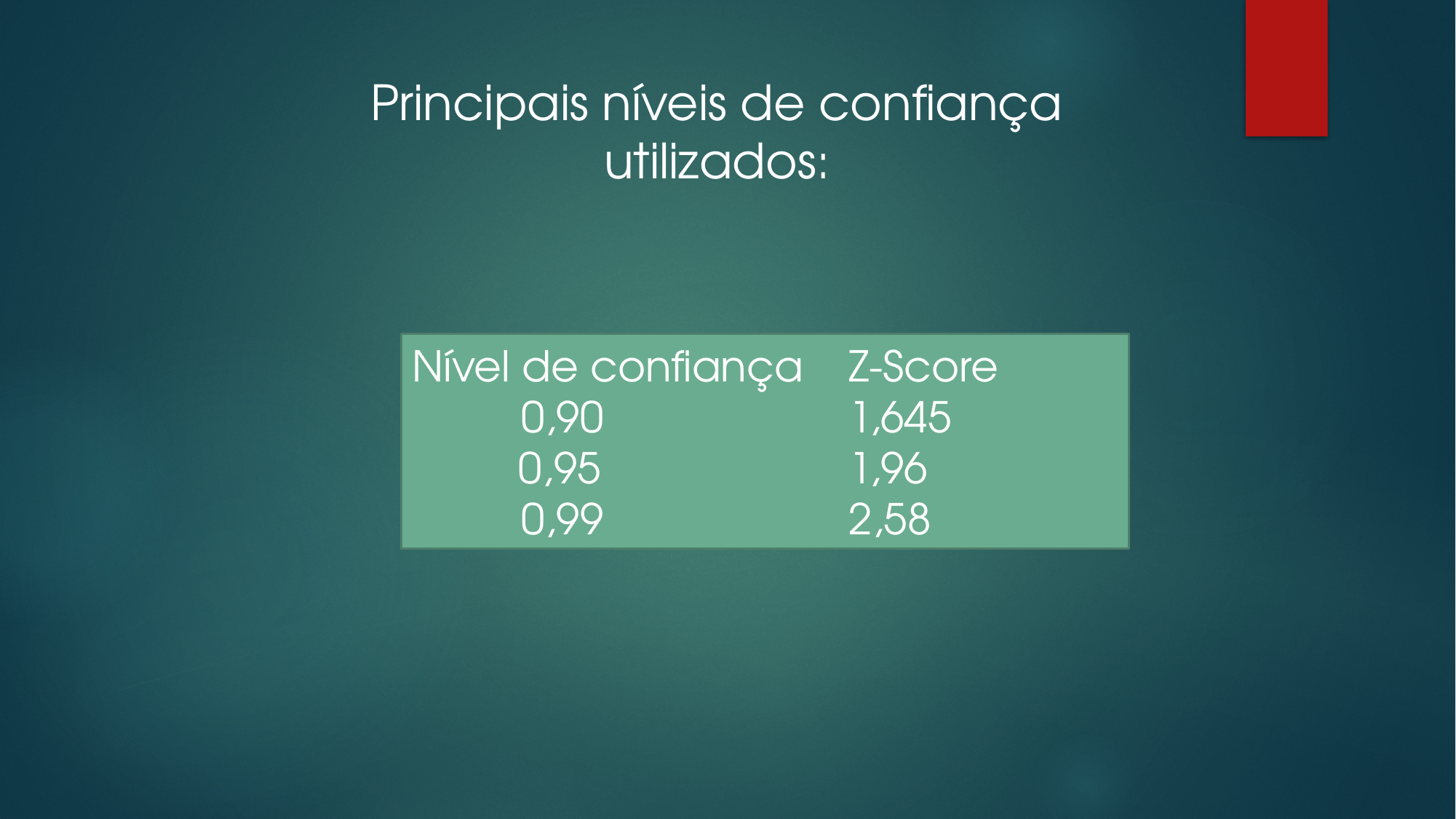

Principais níveis de confiança utilizados:
Nível de confiança	Z-Score
	0,90			1,645
         0,95			1,96
	0,99			2,58